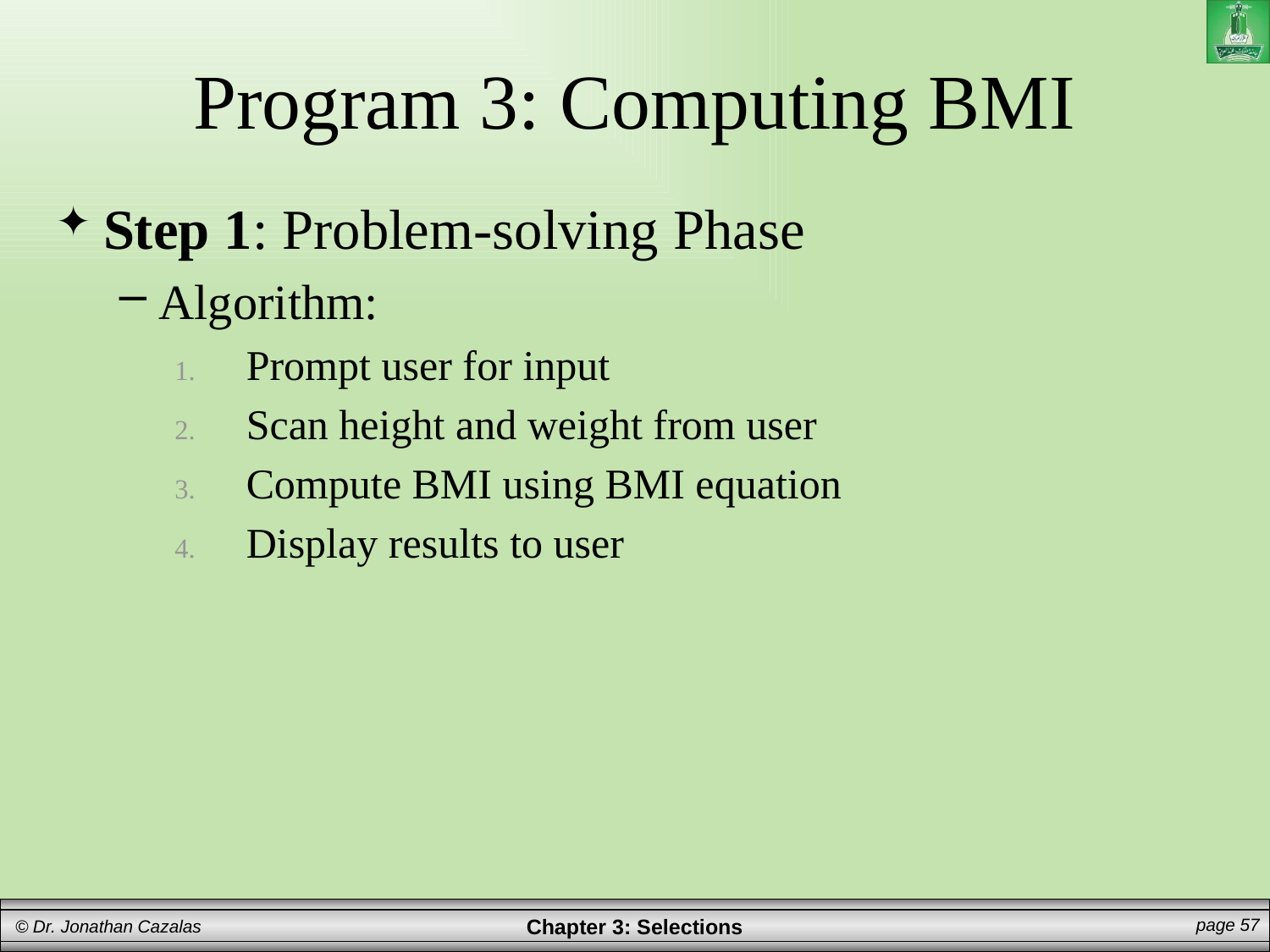

# Program 3: Computing BMI
Step 1: Problem-solving Phase
Algorithm:
Prompt user for input
Scan height and weight from user
Compute BMI using BMI equation
Display results to user